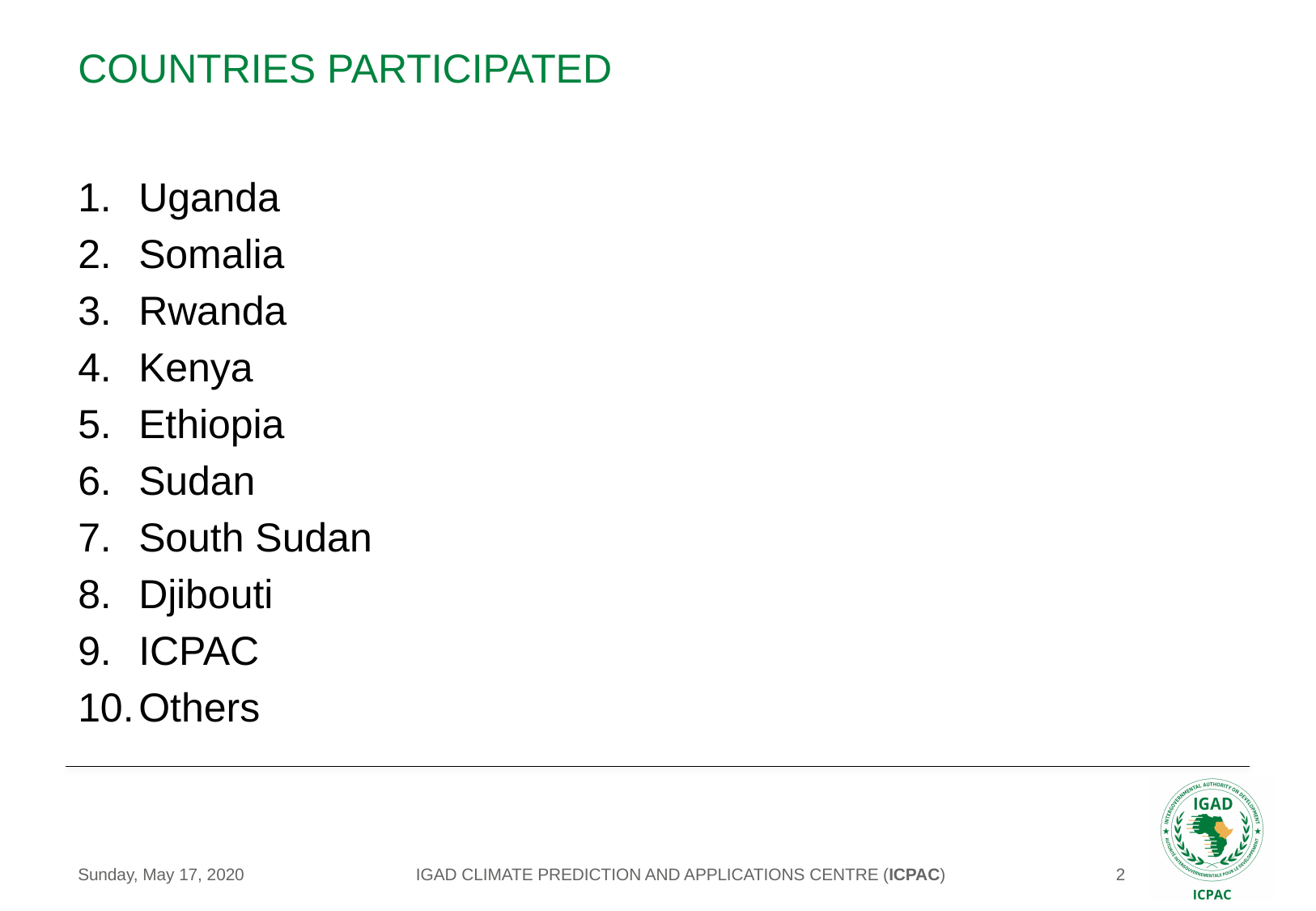

# Countries Participated
Uganda
Somalia
Rwanda
Kenya
Ethiopia
Sudan
South Sudan
Djibouti
ICPAC
Others
IGAD CLIMATE PREDICTION AND APPLICATIONS CENTRE (ICPAC)
Sunday, May 17, 2020
2